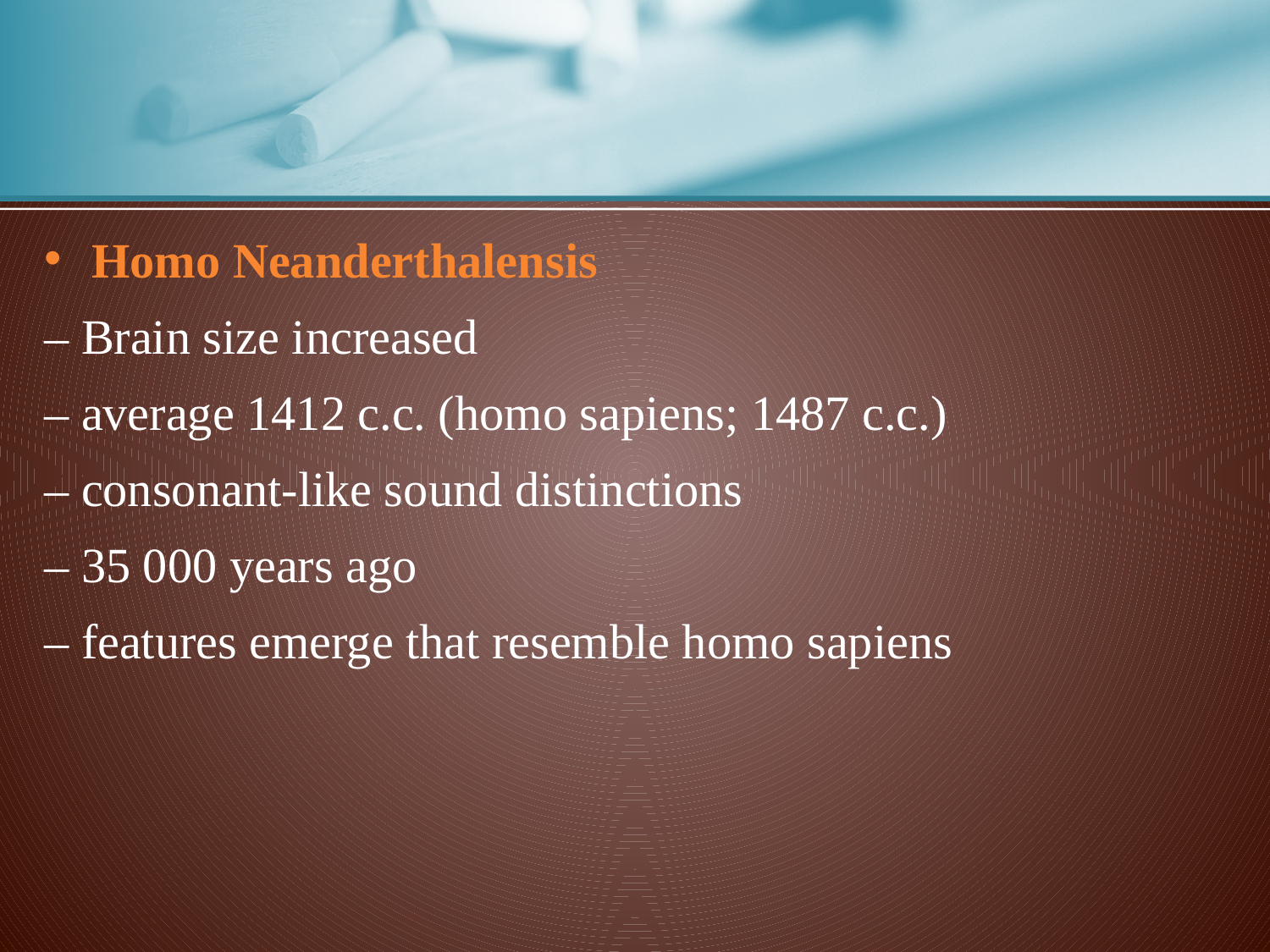

Homo Neanderthalensis
– Brain size increased
– average 1412 c.c. (homo sapiens; 1487 c.c.)
– consonant-like sound distinctions
– 35 000 years ago
– features emerge that resemble homo sapiens